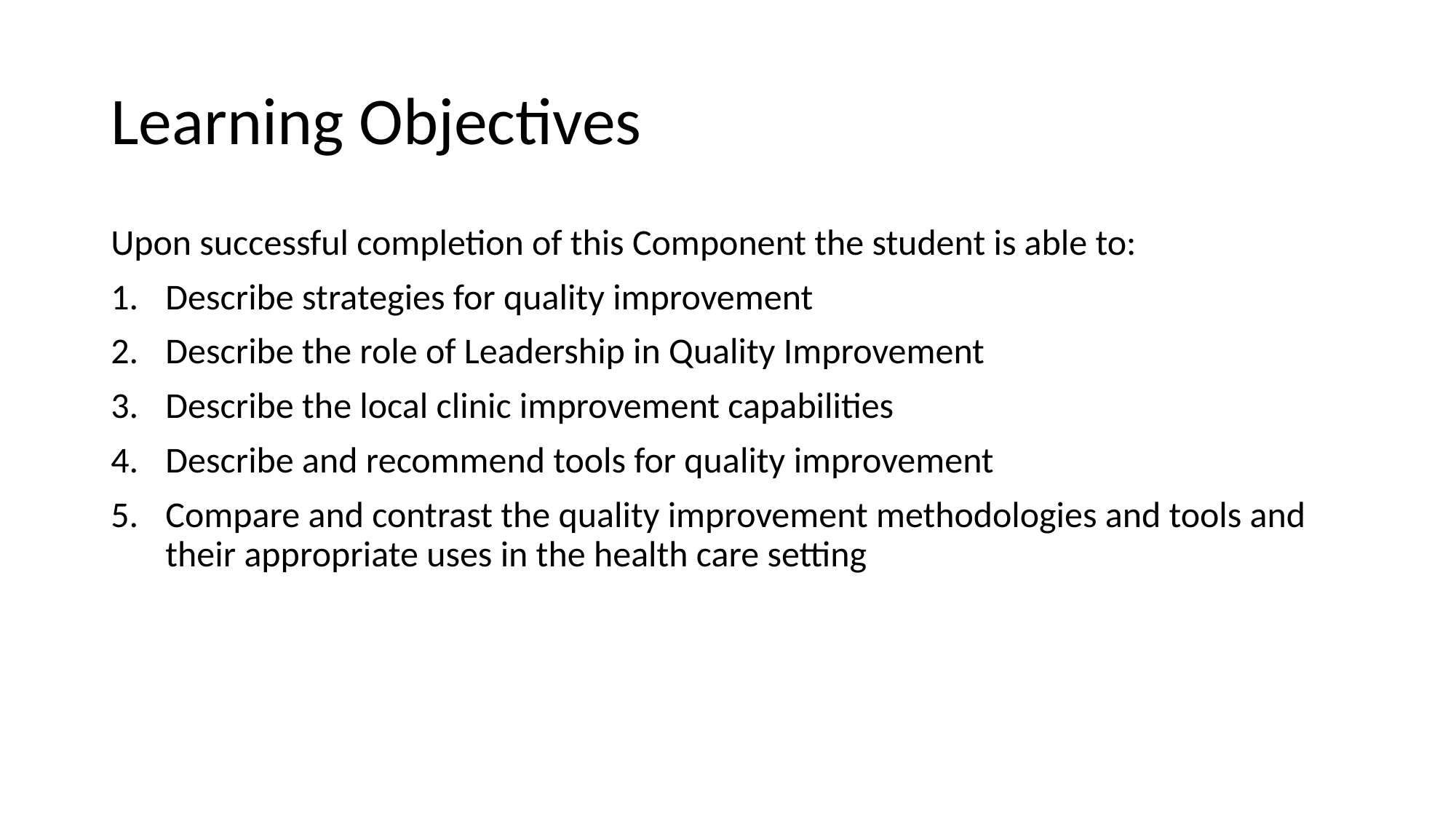

Learning Objectives
Upon successful completion of this Component the student is able to:
Describe strategies for quality improvement
Describe the role of Leadership in Quality Improvement
Describe the local clinic improvement capabilities
Describe and recommend tools for quality improvement
Compare and contrast the quality improvement methodologies and tools and their appropriate uses in the health care setting